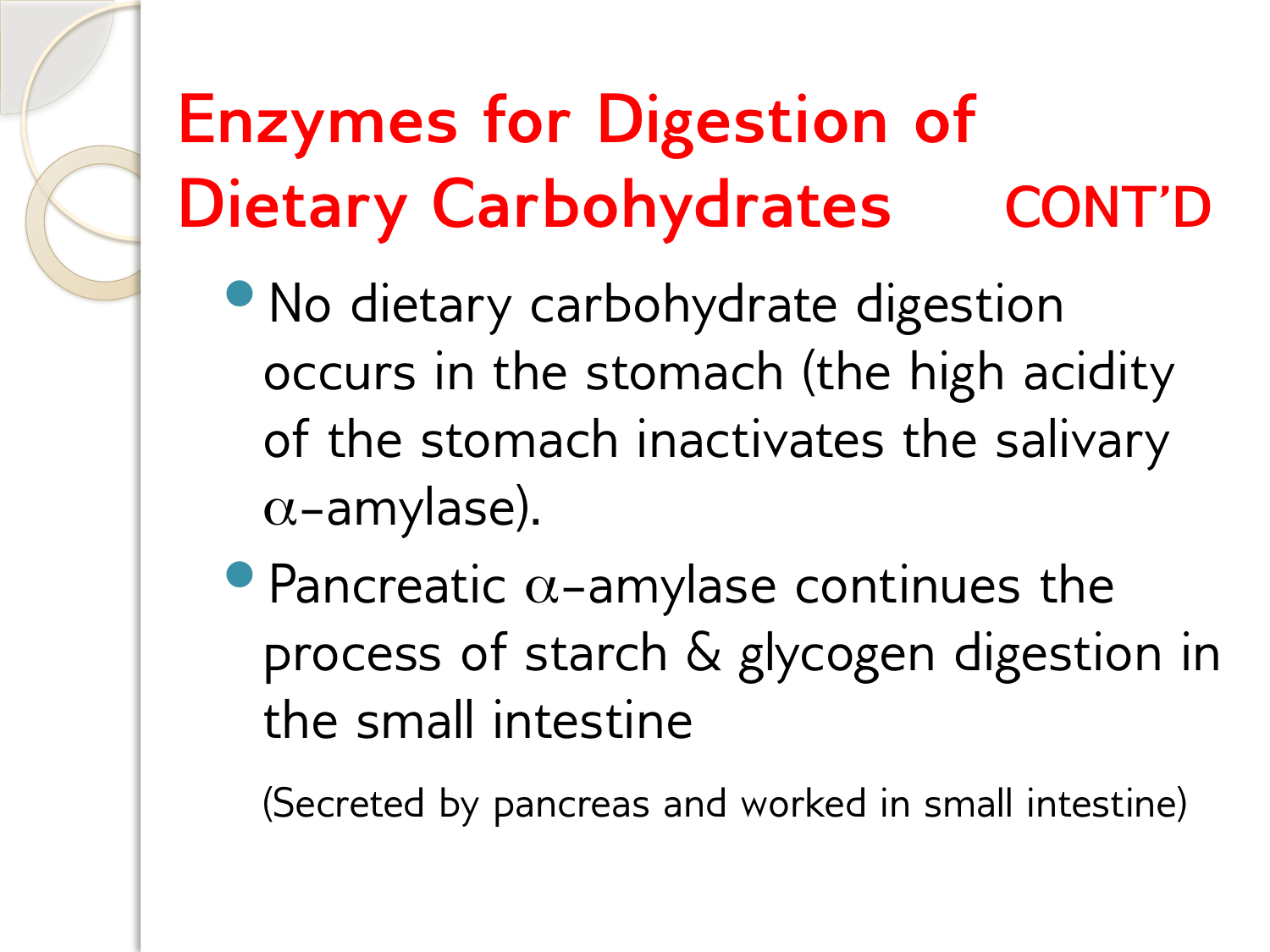

# Enzymes for Digestion of Dietary Carbohydrates 									CONT’D
No dietary carbohydrate digestion occurs in the stomach (the high acidity of the stomach inactivates the salivary α–amylase).
Pancreatic α–amylase continues the process of starch & glycogen digestion in the small intestine
	(Secreted by pancreas and worked in small intestine)